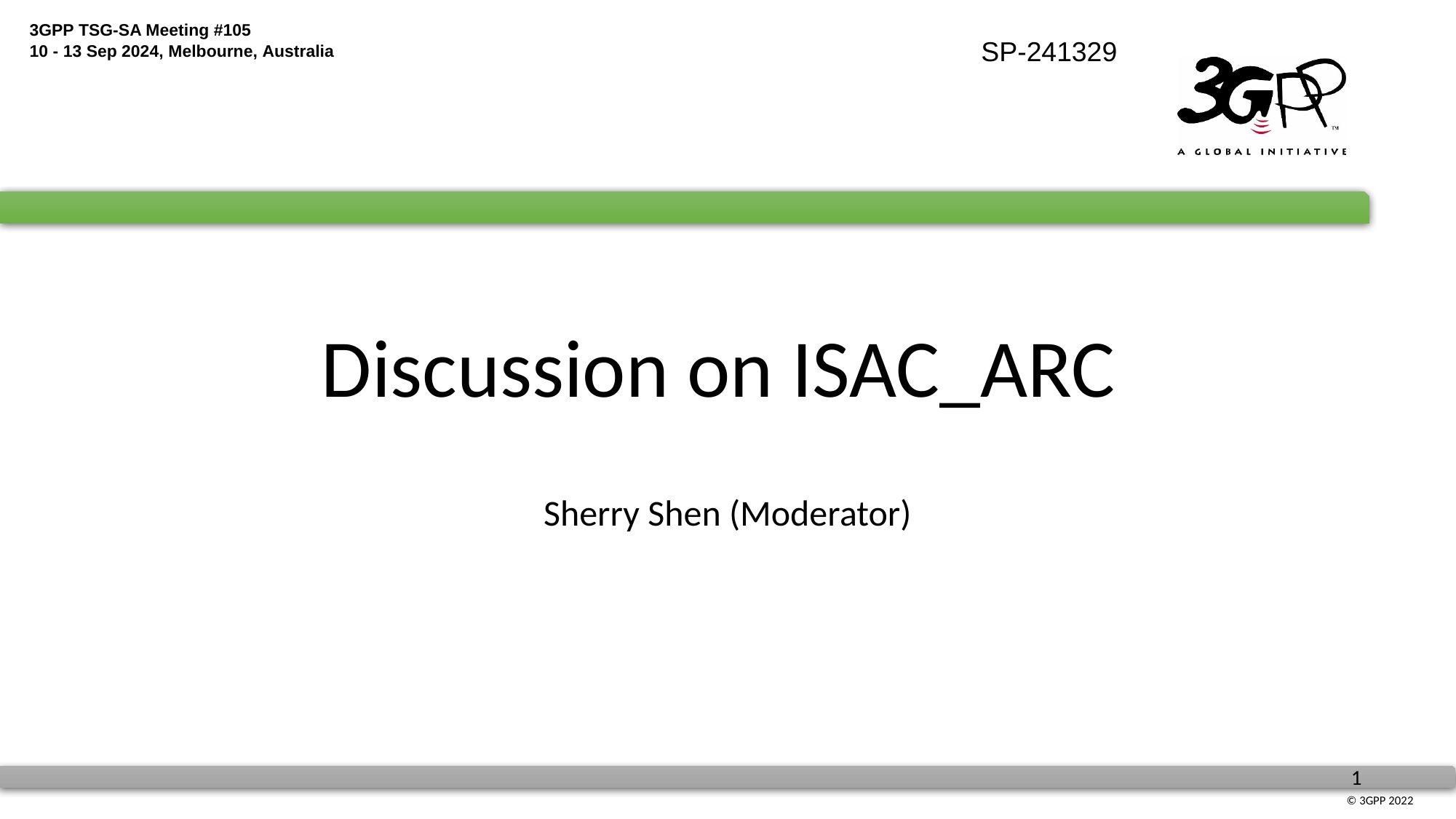

SP-241329
# Discussion on ISAC_ARC

Sherry Shen (Moderator)